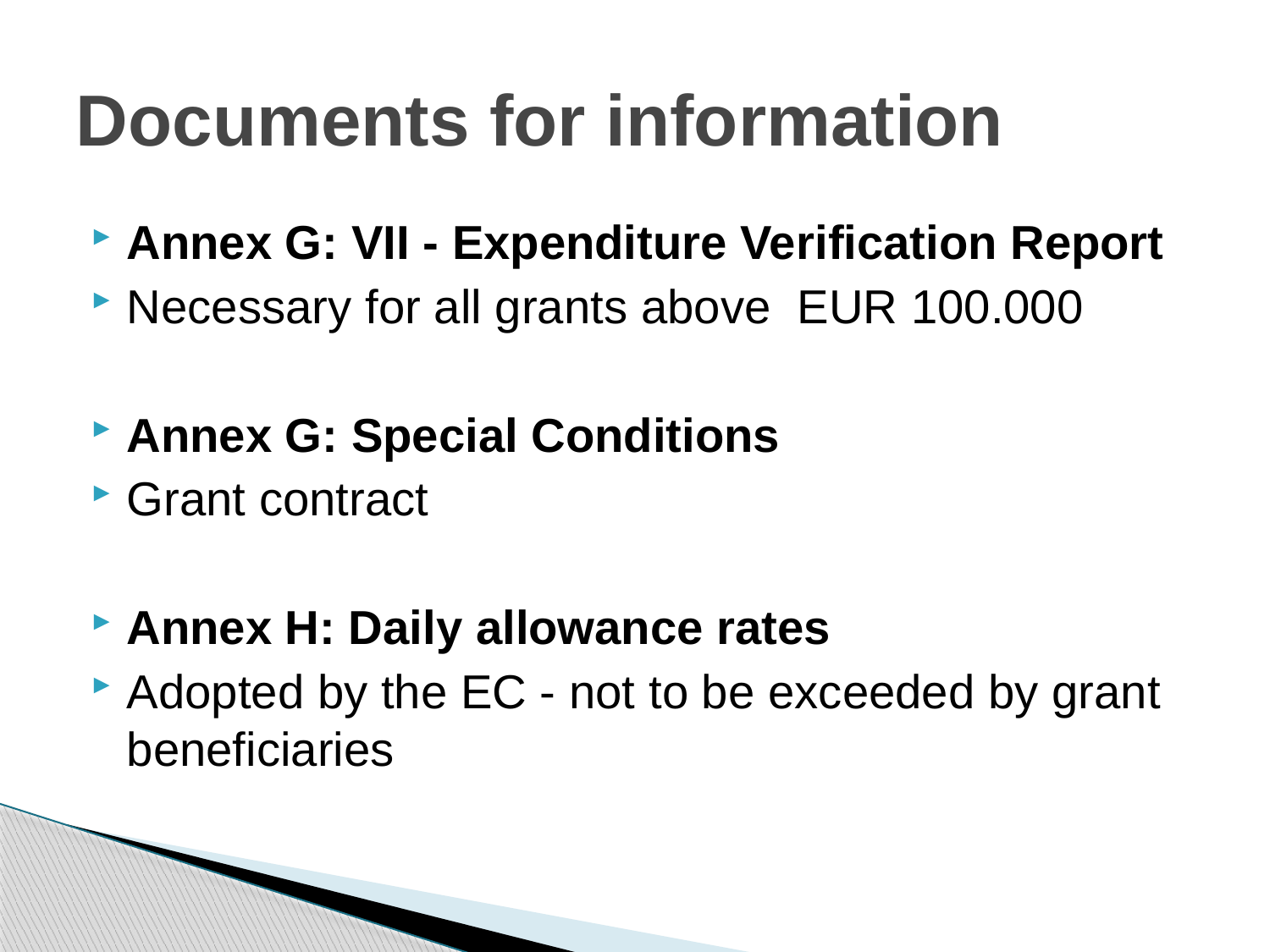

# Documents for information
Annex G: VII - Expenditure Verification Report
Necessary for all grants above  EUR 100.000

Annex G: Special Conditions
Grant contract

Annex H: Daily allowance rates
Adopted by the EC - not to be exceeded by grant beneficiaries